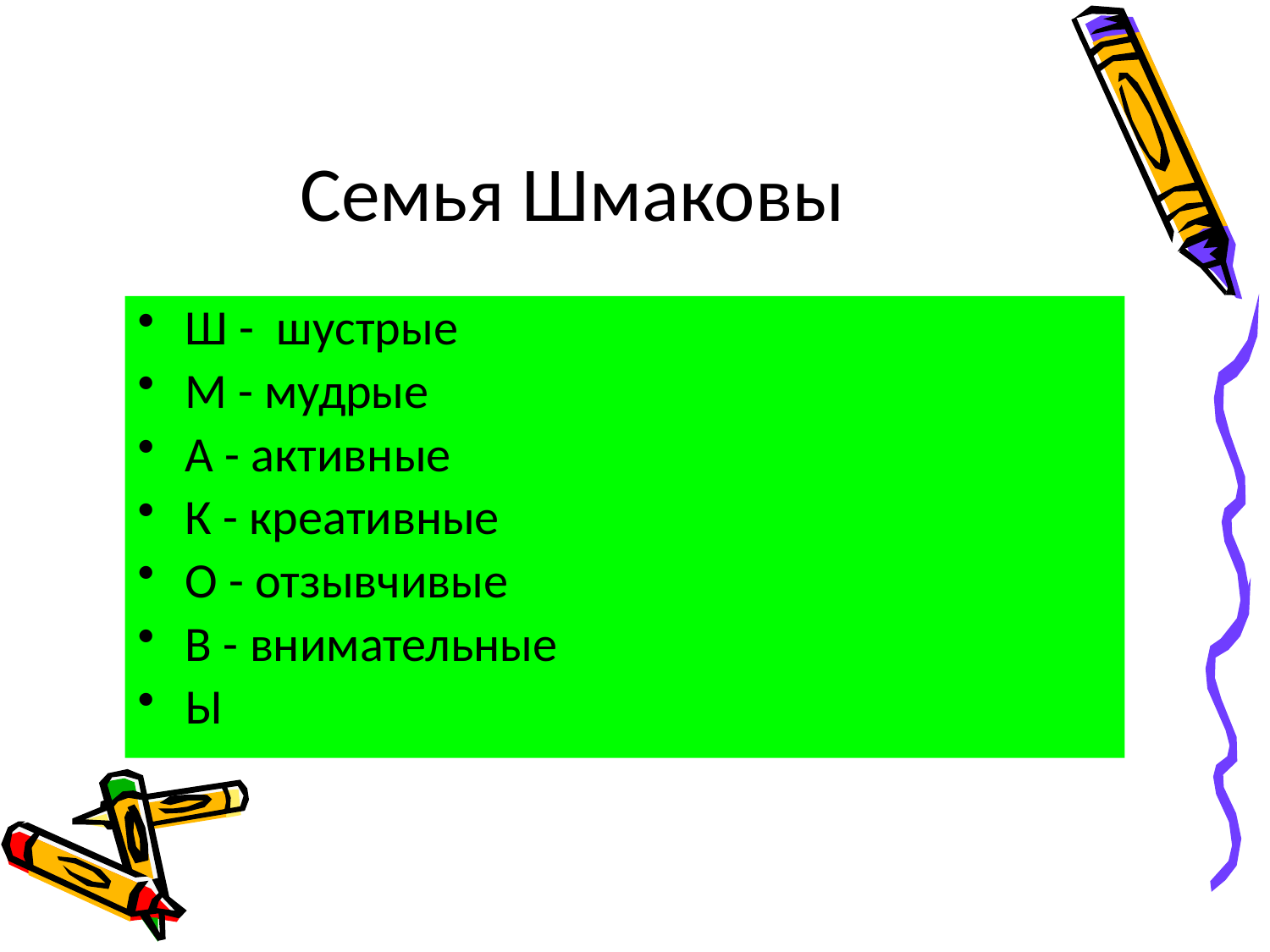

# Семья Шмаковы
Ш -  шустрые
М - мудрые
А - активные
К - креативные
О - отзывчивые
В - внимательные
Ы